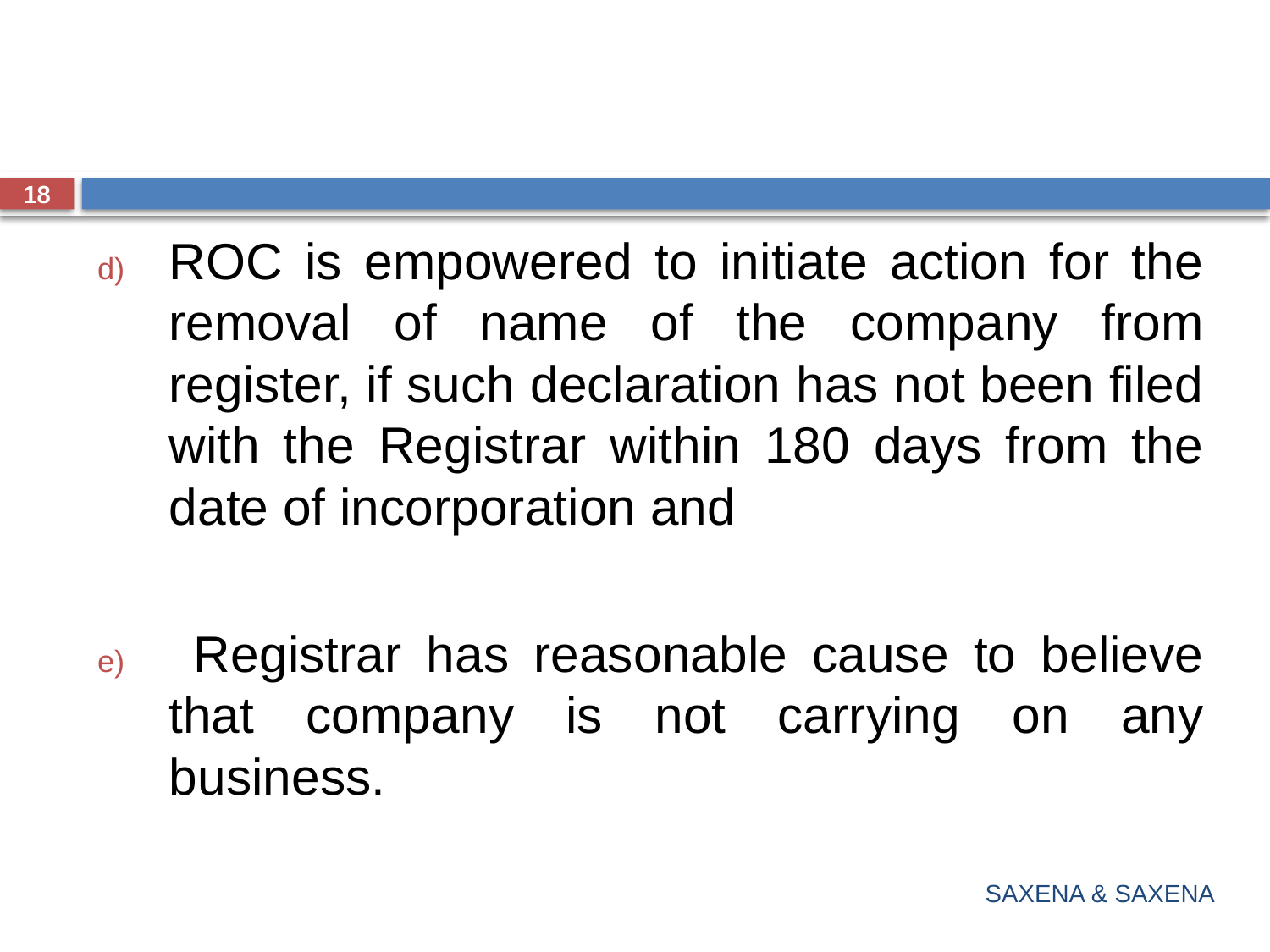

#
18
ROC is empowered to initiate action for the removal of name of the company from register, if such declaration has not been filed with the Registrar within 180 days from the date of incorporation and

 Registrar has reasonable cause to believe that company is not carrying on any business.

SAXENA & SAXENA